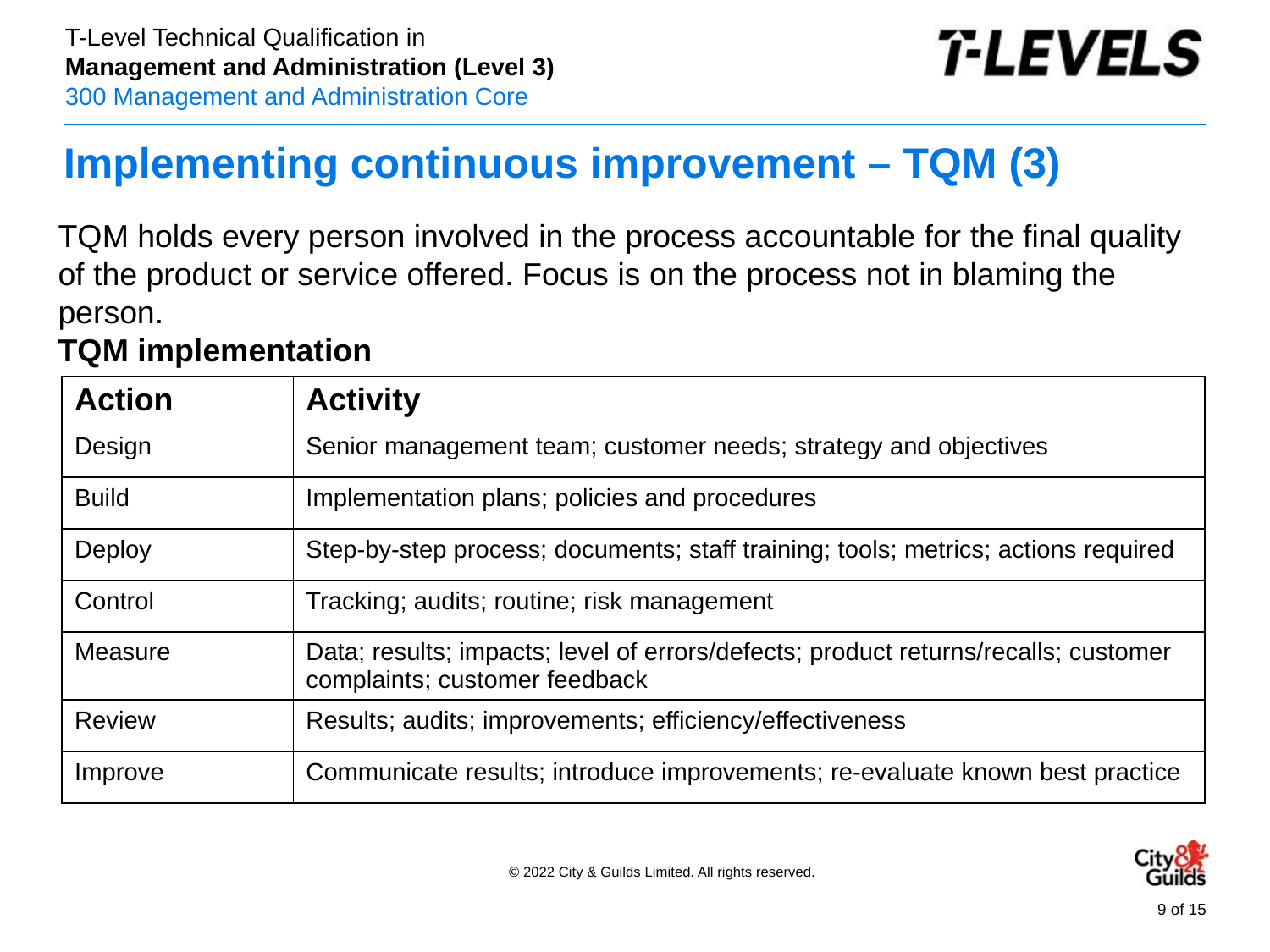

# Implementing continuous improvement – TQM (3)
TQM holds every person involved in the process accountable for the final quality of the product or service offered. Focus is on the process not in blaming the person.
TQM implementation

| Action | Activity |
| --- | --- |
| Design | Senior management team; customer needs; strategy and objectives |
| Build | Implementation plans; policies and procedures |
| Deploy | Step-by-step process; documents; staff training; tools; metrics; actions required |
| Control | Tracking; audits; routine; risk management |
| Measure | Data; results; impacts; level of errors/defects; product returns/recalls; customer complaints; customer feedback |
| Review | Results; audits; improvements; efficiency/effectiveness |
| Improve | Communicate results; introduce improvements; re-evaluate known best practice |